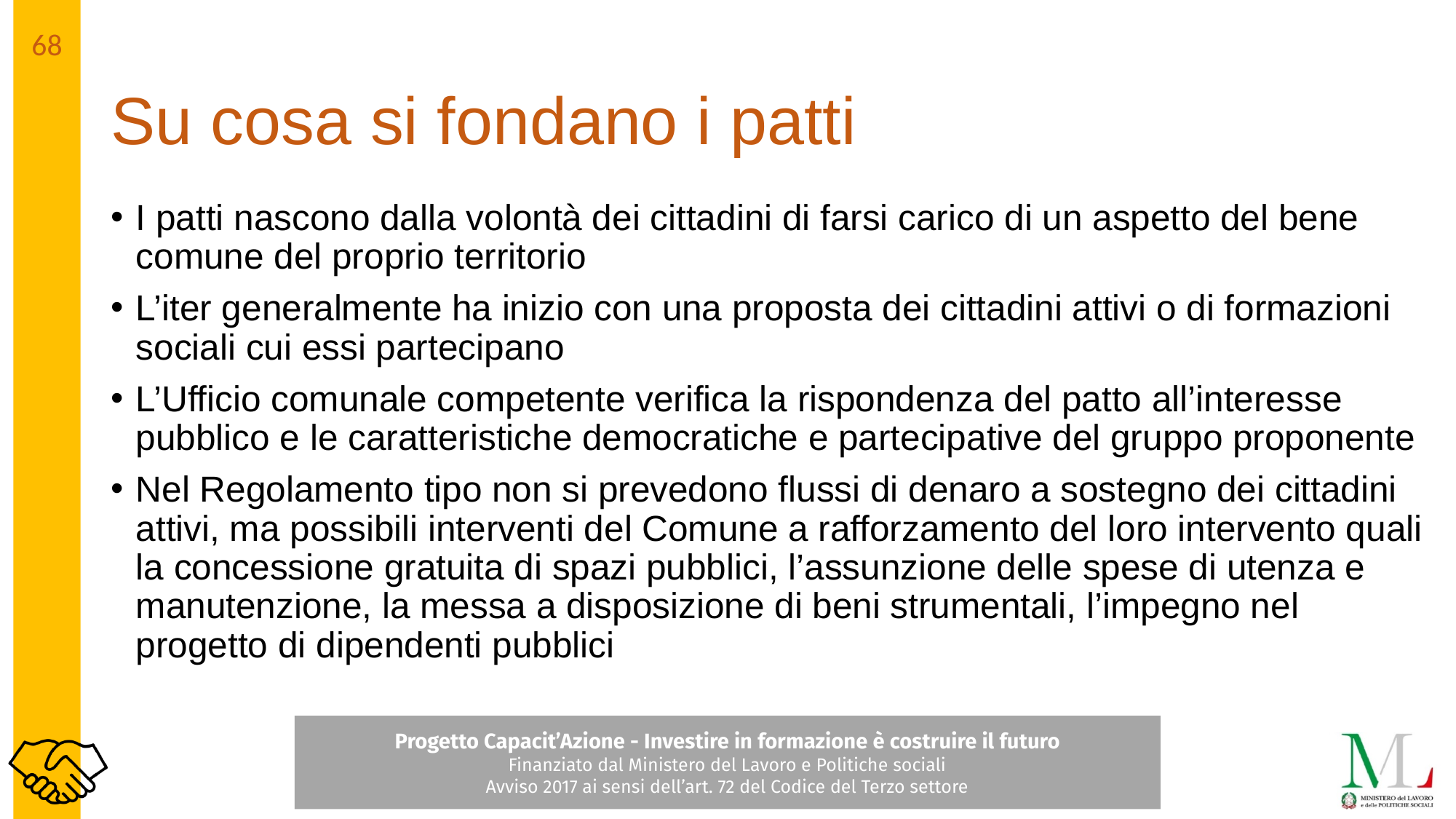

# Su cosa si fondano i patti
I patti nascono dalla volontà dei cittadini di farsi carico di un aspetto del bene comune del proprio territorio
L’iter generalmente ha inizio con una proposta dei cittadini attivi o di formazioni sociali cui essi partecipano
L’Ufficio comunale competente verifica la rispondenza del patto all’interesse pubblico e le caratteristiche democratiche e partecipative del gruppo proponente
Nel Regolamento tipo non si prevedono flussi di denaro a sostegno dei cittadini attivi, ma possibili interventi del Comune a rafforzamento del loro intervento quali la concessione gratuita di spazi pubblici, l’assunzione delle spese di utenza e manutenzione, la messa a disposizione di beni strumentali, l’impegno nel progetto di dipendenti pubblici

68